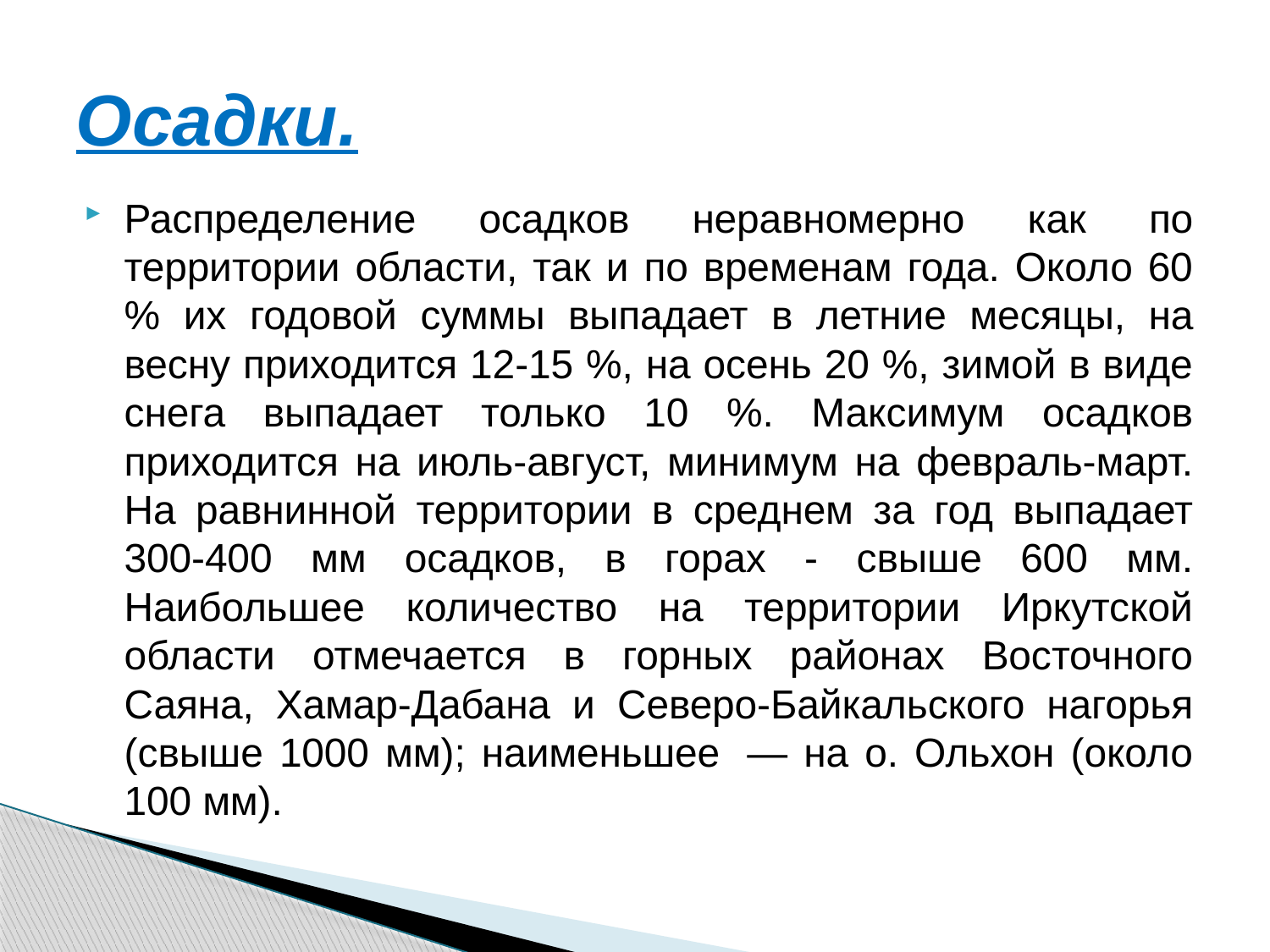

# Осадки.
Распределение осадков неравномерно как по территории области, так и по временам года. Около 60 % их годовой суммы выпадает в летние месяцы, на весну приходится 12-15 %, на осень 20 %, зимой в виде снега выпадает только 10 %. Максимум осадков приходится на июль-август, минимум на февраль-март. На равнинной территории в среднем за год выпадает 300-400 мм осадков, в горах - свыше 600 мм. Наибольшее количество на территории Иркутской области отмечается в горных районах Восточного Саяна, Хамар-Дабана и Северо-Байкальского нагорья (свыше 1000 мм); наименьшее  — на о. Ольхон (около 100 мм).